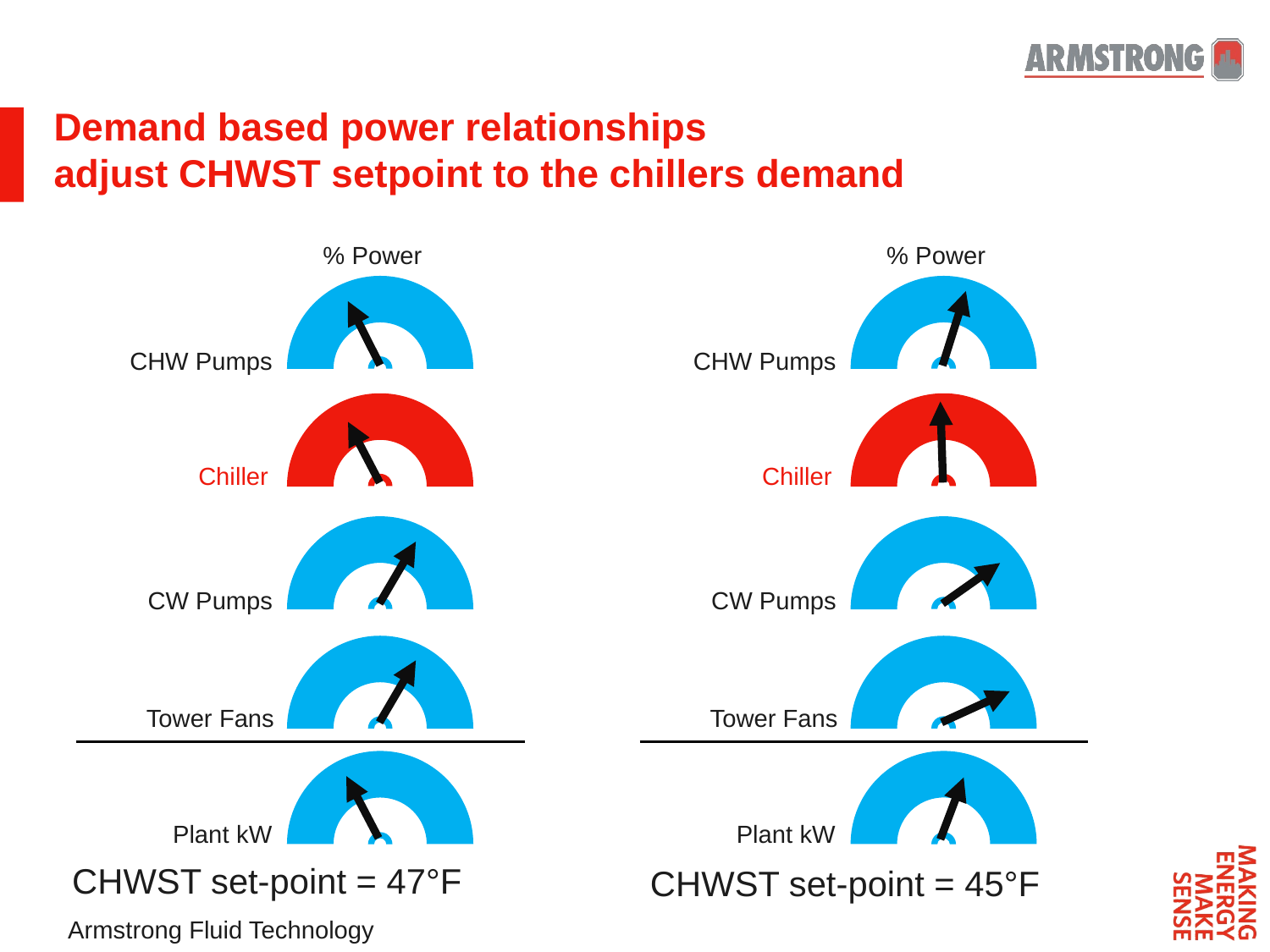

Demand based power relationships
adjust CHWST setpoint to the chillers demand
% Power
% Power

CHW Pumps
CHW Pumps

Chiller
Chiller

CW Pumps
CW Pumps

Tower Fans
Tower Fans

Plant kW
Plant kW

CHWST set-point = 47°F
CHWST set-point = 45°F